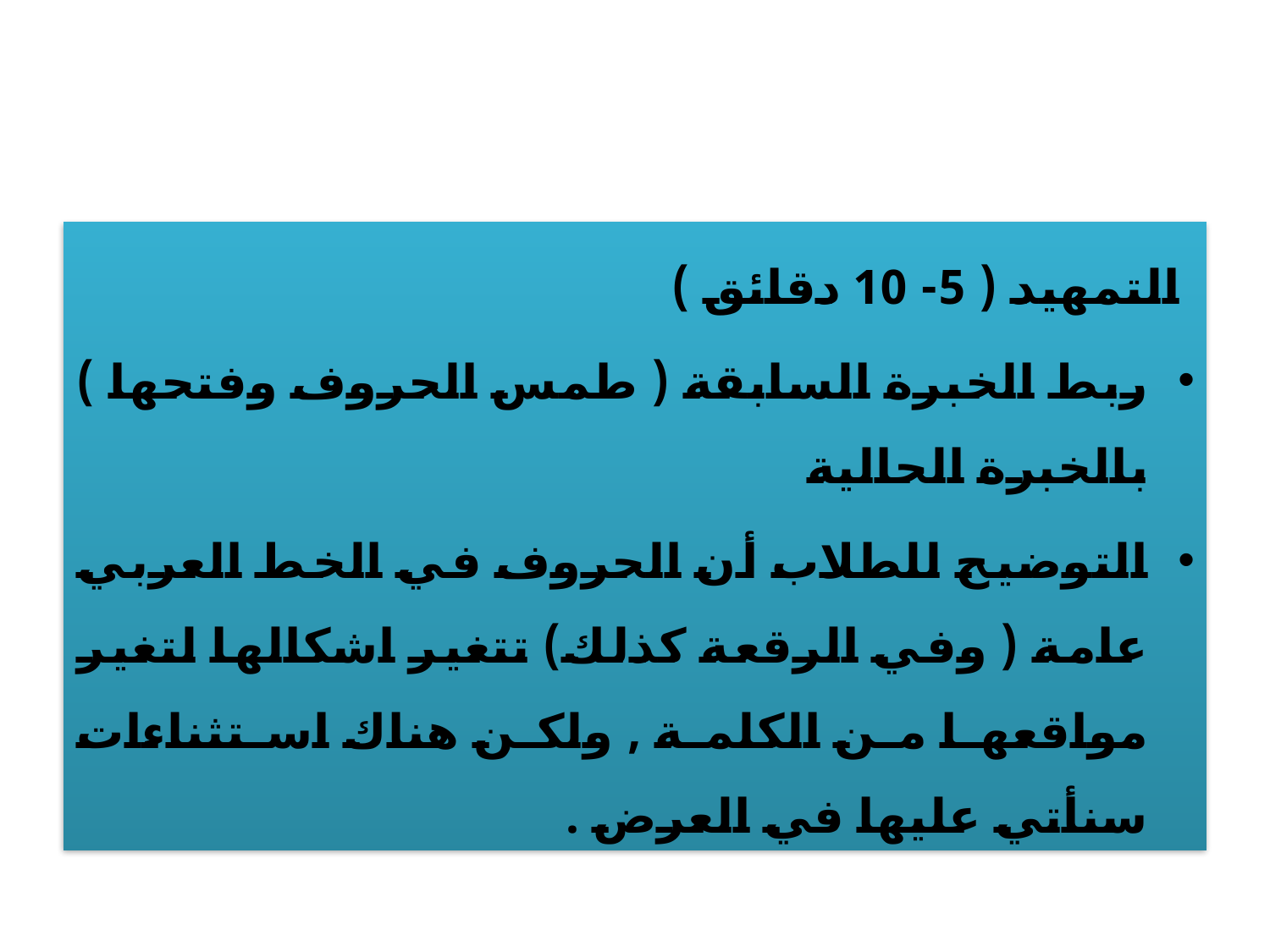

#
 التمهيد ( 5- 10 دقائق )
ربط الخبرة السابقة ( طمس الحروف وفتحها ) بالخبرة الحالية
التوضيح للطلاب أن الحروف في الخط العربي عامة ( وفي الرقعة كذلك) تتغير اشكالها لتغير مواقعها من الكلمة , ولكن هناك استثناءات سنأتي عليها في العرض .